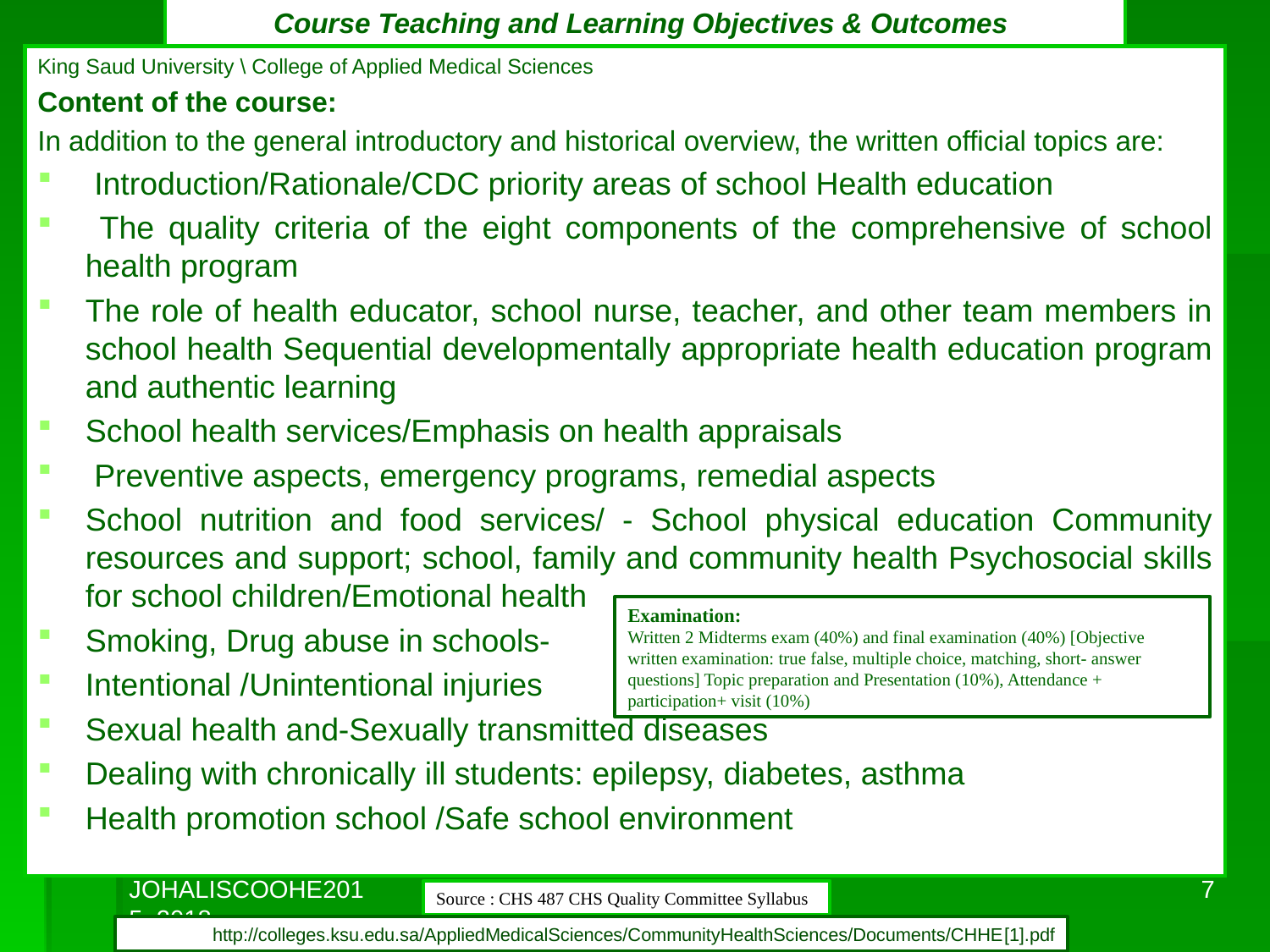

# Course Teaching and Learning Objectives & Outcomes
King Saud University \ College of Applied Medical Sciences
Content of the course:
In addition to the general introductory and historical overview, the written official topics are:
 Introduction/Rationale/CDC priority areas of school Health education
 The quality criteria of the eight components of the comprehensive of school health program
The role of health educator, school nurse, teacher, and other team members in school health Sequential developmentally appropriate health education program and authentic learning
School health services/Emphasis on health appraisals
 Preventive aspects, emergency programs, remedial aspects
School nutrition and food services/ - School physical education Community resources and support; school, family and community health Psychosocial skills for school children/Emotional health
Smoking, Drug abuse in schools-
Intentional /Unintentional injuries
Sexual health and-Sexually transmitted diseases
Dealing with chronically ill students: epilepsy, diabetes, asthma
Health promotion school /Safe school environment

Examination:
Written 2 Midterms exam (40%) and final examination (40%) [Objective
written examination: true false, multiple choice, matching, short- answer
questions] Topic preparation and Presentation (10%), Attendance +
participation+ visit (10%)
JOHALISCOOHE2015_2018
7
Source : CHS 487 CHS Quality Committee Syllabus
http://colleges.ksu.edu.sa/AppliedMedicalSciences/CommunityHealthSciences/Documents/CHHE[1].pdf
CHS485